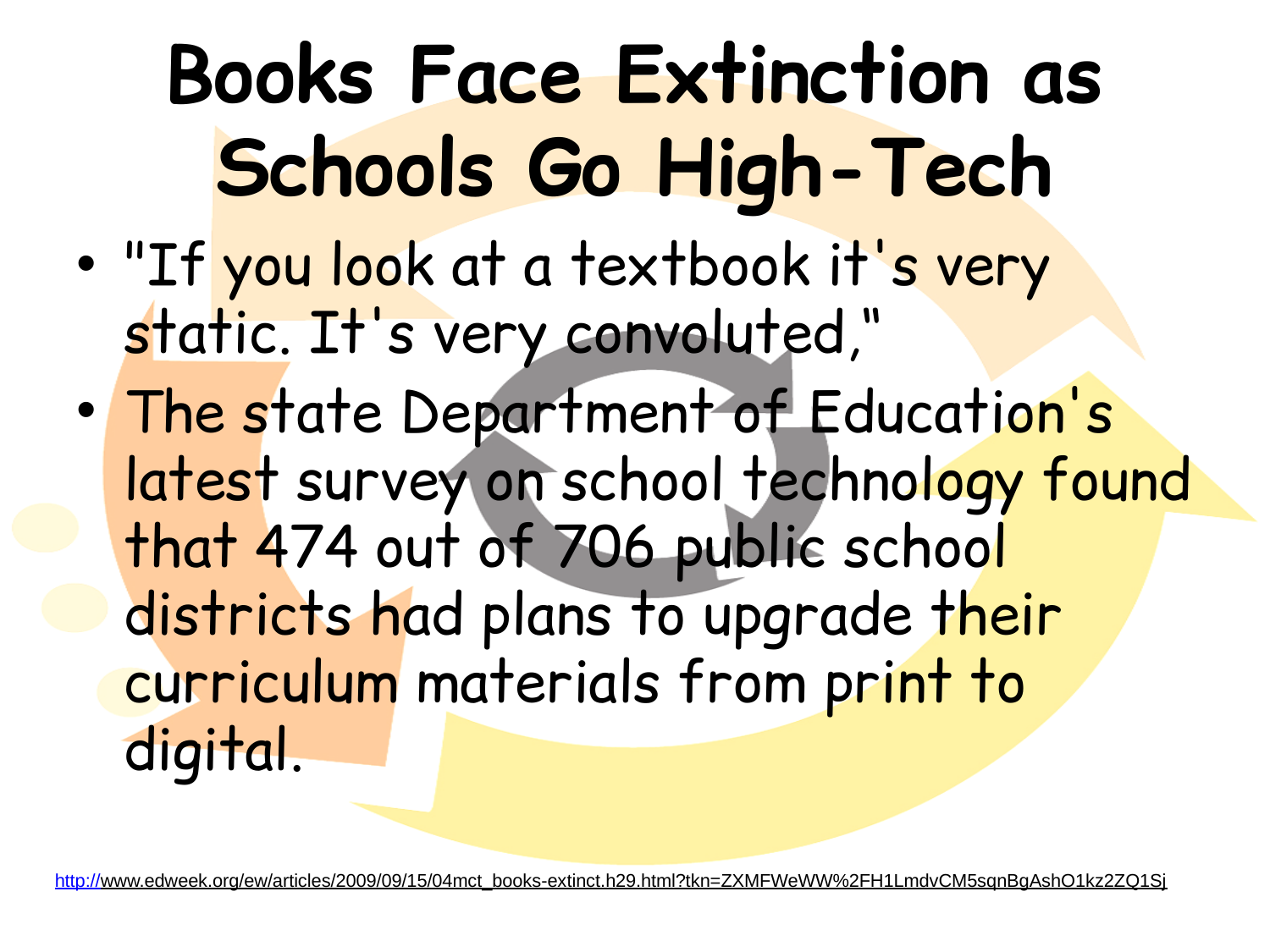

# Books Face Extinction as Schools Go High-Tech
"If you look at a textbook it's very static. It's very convoluted,“
The state Department of Education's latest survey on school technology found that 474 out of 706 public school districts had plans to upgrade their curriculum materials from print to digital.

http://www.edweek.org/ew/articles/2009/09/15/04mct_books-extinct.h29.html?tkn=ZXMFWeWW%2FH1LmdvCM5sqnBgAshO1kz2ZQ1Sj